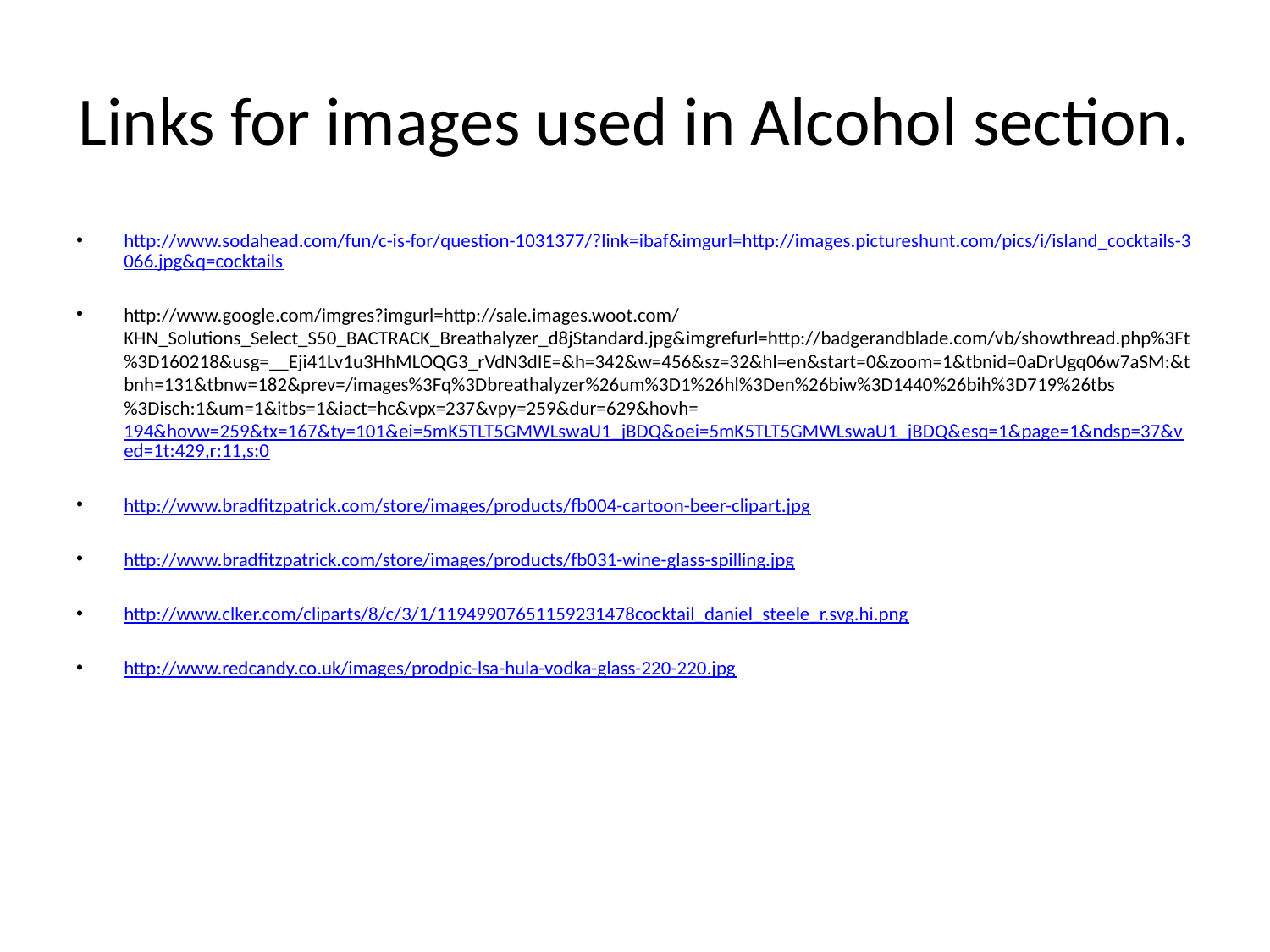

# Links for images used in Alcohol section.
http://www.sodahead.com/fun/c-is-for/question-1031377/?link=ibaf&imgurl=http://images.pictureshunt.com/pics/i/island_cocktails-3066.jpg&q=cocktails

http://www.google.com/imgres?imgurl=http://sale.images.woot.com/KHN_Solutions_Select_S50_BACTRACK_Breathalyzer_d8jStandard.jpg&imgrefurl=http://badgerandblade.com/vb/showthread.php%3Ft%3D160218&usg=__Eji41Lv1u3HhMLOQG3_rVdN3dIE=&h=342&w=456&sz=32&hl=en&start=0&zoom=1&tbnid=0aDrUgq06w7aSM:&tbnh=131&tbnw=182&prev=/images%3Fq%3Dbreathalyzer%26um%3D1%26hl%3Den%26biw%3D1440%26bih%3D719%26tbs%3Disch:1&um=1&itbs=1&iact=hc&vpx=237&vpy=259&dur=629&hovh=194&hovw=259&tx=167&ty=101&ei=5mK5TLT5GMWLswaU1_jBDQ&oei=5mK5TLT5GMWLswaU1_jBDQ&esq=1&page=1&ndsp=37&ved=1t:429,r:11,s:0

http://www.bradfitzpatrick.com/store/images/products/fb004-cartoon-beer-clipart.jpg

http://www.bradfitzpatrick.com/store/images/products/fb031-wine-glass-spilling.jpg

http://www.clker.com/cliparts/8/c/3/1/11949907651159231478cocktail_daniel_steele_r.svg.hi.png

http://www.redcandy.co.uk/images/prodpic-lsa-hula-vodka-glass-220-220.jpg